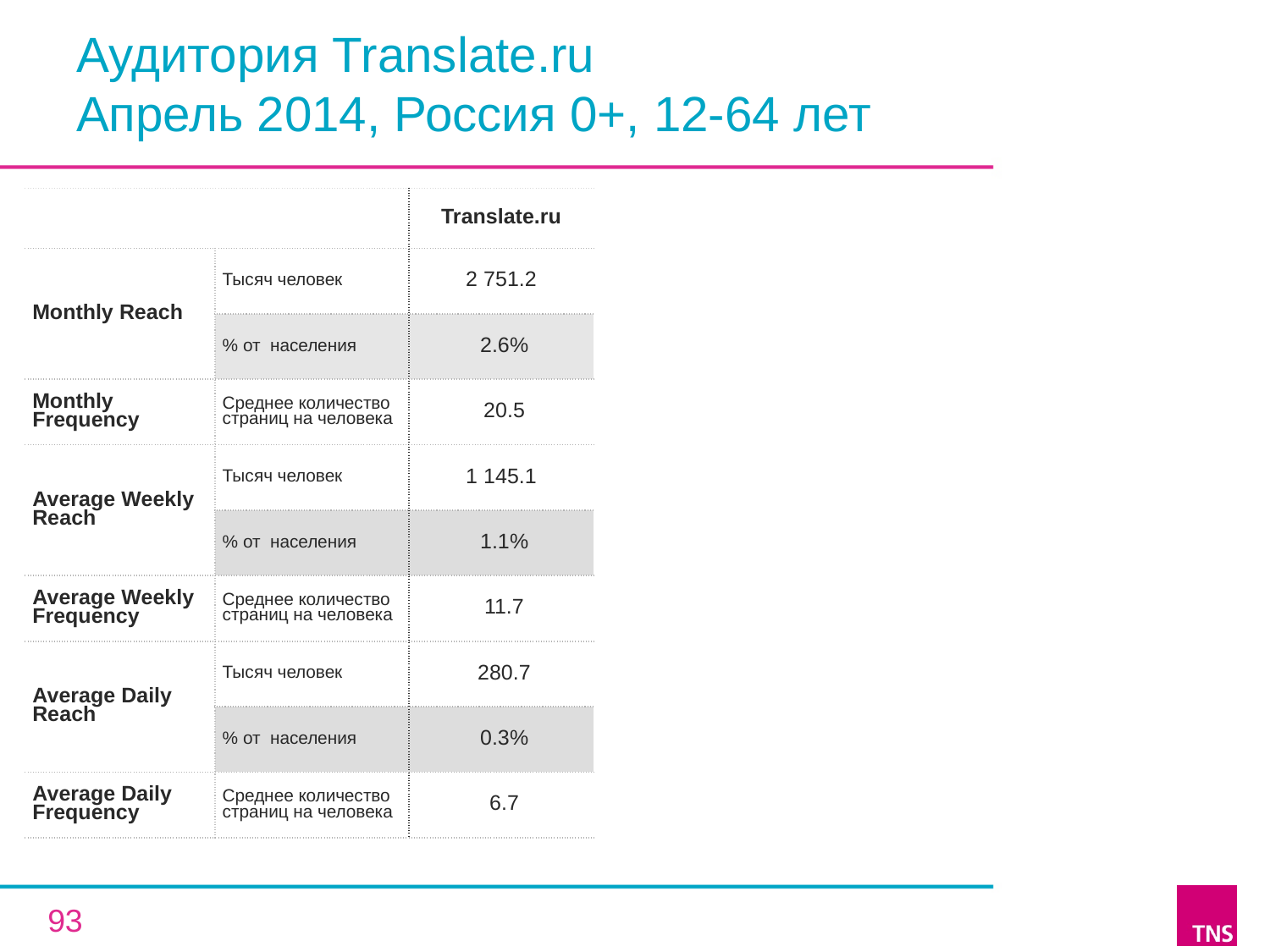

# Аудитория Translate.ru Апрель 2014, Россия 0+, 12-64 лет
|  |  | Translate.ru |
| --- | --- | --- |
| Monthly Reach | Тысяч человек | 2 751.2 |
|  | % от населения | 2.6% |
| Monthly Frequency | Среднее количество страниц на человека | 20.5 |
| Average Weekly Reach | Тысяч человек | 1 145.1 |
|  | % от населения | 1.1% |
| Average Weekly Frequency | Среднее количество страниц на человека | 11.7 |
| Average Daily Reach | Тысяч человек | 280.7 |
|  | % от населения | 0.3% |
| Average Daily Frequency | Среднее количество страниц на человека | 6.7 |

93